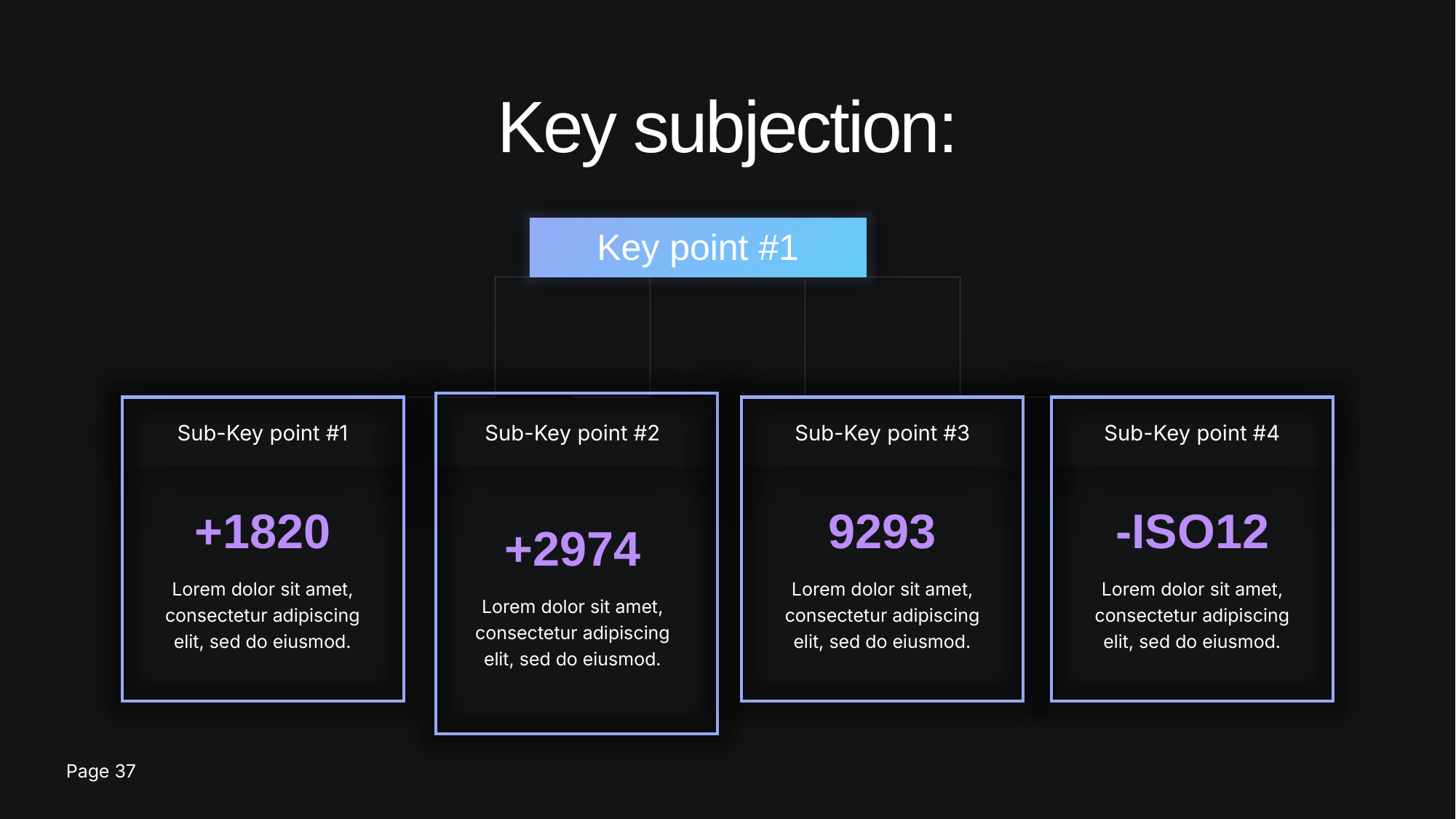

Key subjection:
Key point #1

Sub-Key point #1
Sub-Key point #2
Sub-Key point #3
Sub-Key point #4

+1820
Lorem dolor sit amet, consectetur adipiscing elit, sed do eiusmod.
9293
Lorem dolor sit amet, consectetur adipiscing elit, sed do eiusmod.
-ISO12
Lorem dolor sit amet, consectetur adipiscing elit, sed do eiusmod.
+2974
Lorem dolor sit amet, consectetur adipiscing elit, sed do eiusmod.